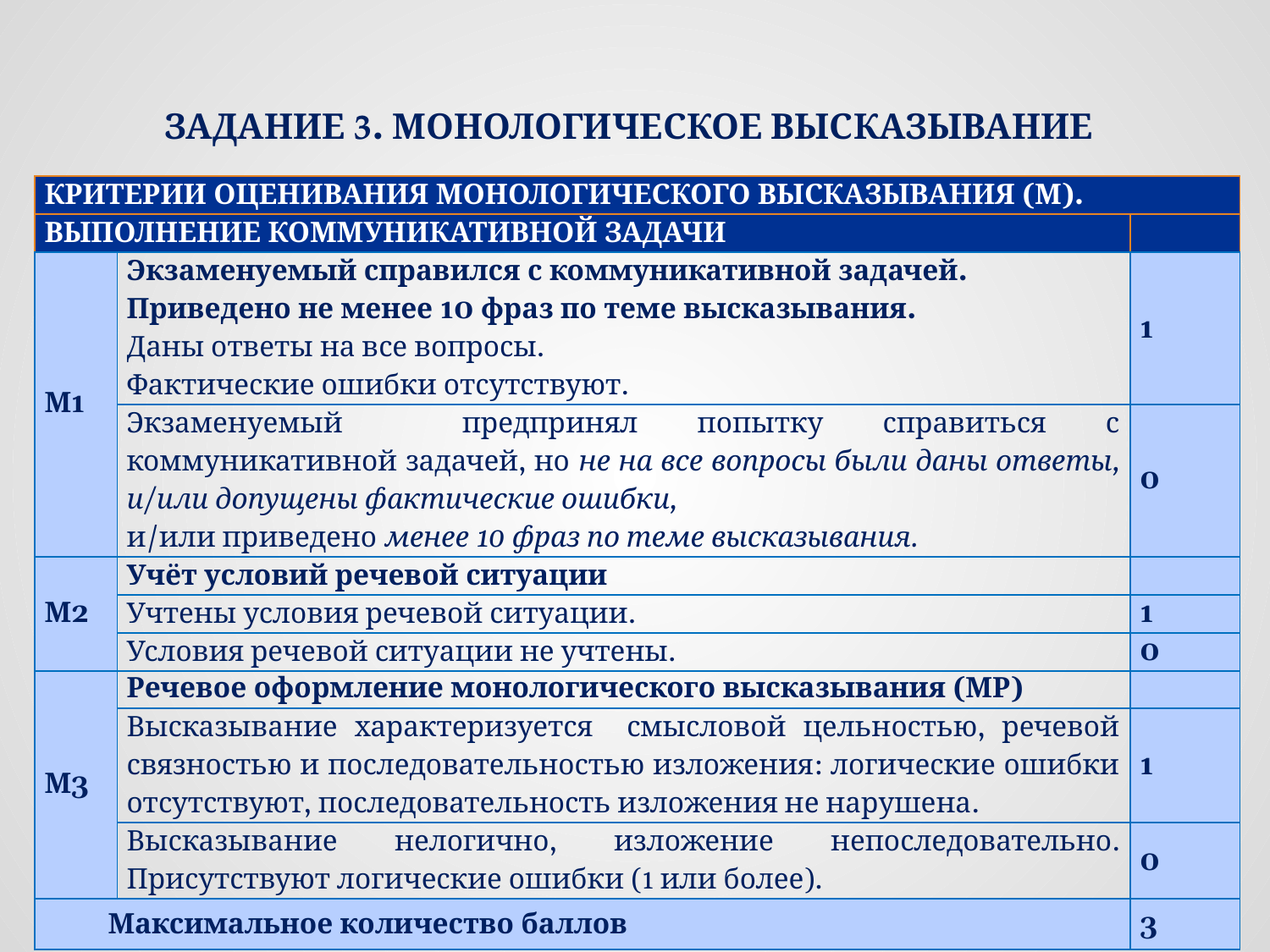

# Задание 3. Монологическое высказывание
| Критерии оценивания монологического высказывания (М). |  |  |
| --- | --- | --- |
| Выполнение коммуникативной задачи |  |  |
| М1 | Экзаменуемый справился с коммуникативной задачей. Приведено не менее 10 фраз по теме высказывания. Даны ответы на все вопросы. Фактические ошибки отсутствуют. | 1 |
|  | Экзаменуемый предпринял попытку справиться с коммуникативной задачей, но не на все вопросы были даны ответы, и/или допущены фактические ошибки, и/или приведено менее 10 фраз по теме высказывания. | 0 |
| М2 | Учёт условий речевой ситуации |  |
|  | Учтены условия речевой ситуации. | 1 |
|  | Условия речевой ситуации не учтены. | 0 |
| М3 | Речевое оформление монологического высказывания (МР) |  |
|  | Высказывание характеризуется смысловой цельностью, речевой связностью и последовательностью изложения: логические ошибки отсутствуют, последовательность изложения не нарушена. | 1 |
|  | Высказывание нелогично, изложение непоследовательно. Присутствуют логические ошибки (1 или более). | 0 |
| Максимальное количество баллов |  | 3 |